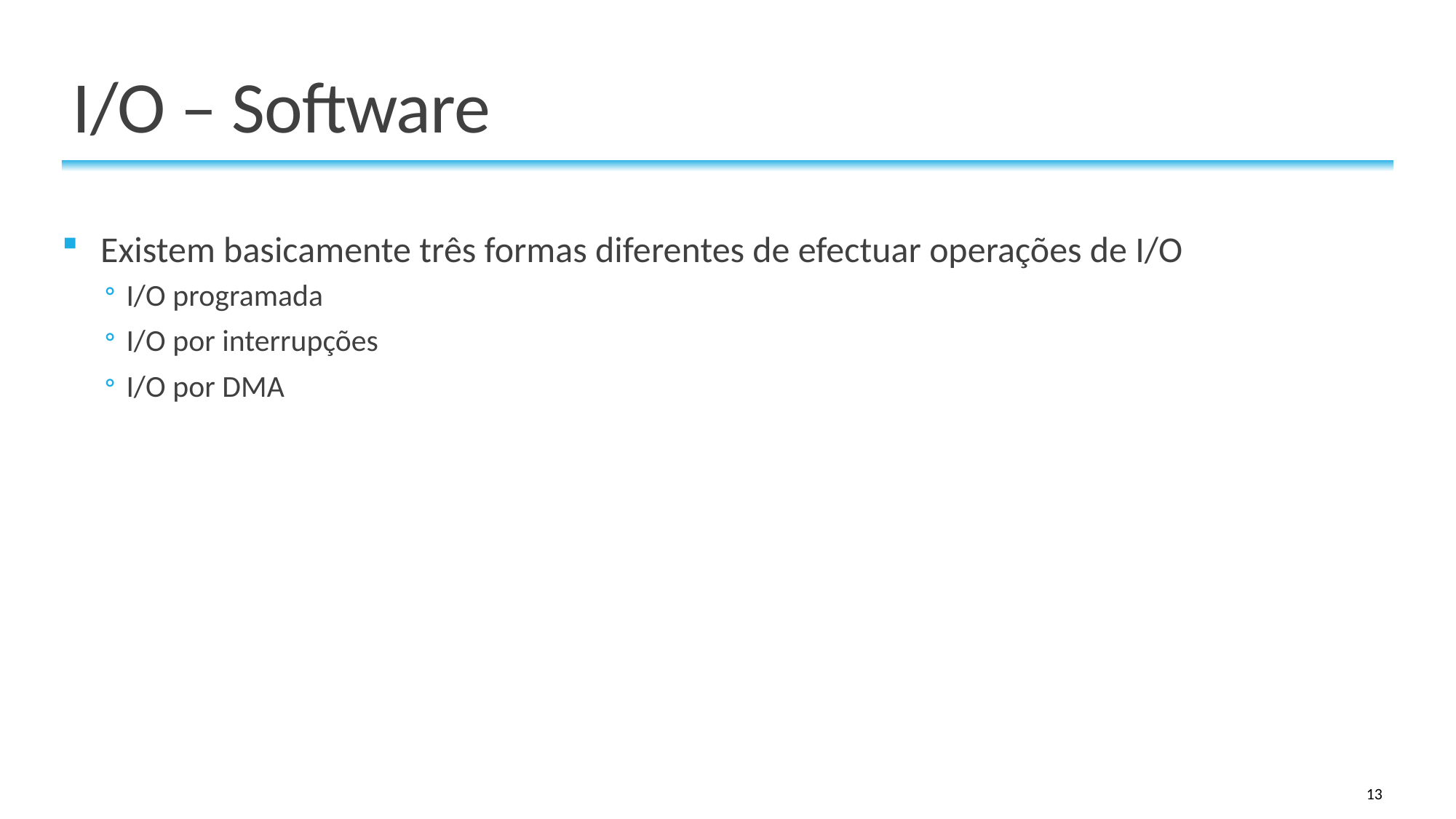

# I/O – Software
Existem basicamente três formas diferentes de efectuar operações de I/O
I/O programada
I/O por interrupções
I/O por DMA
13